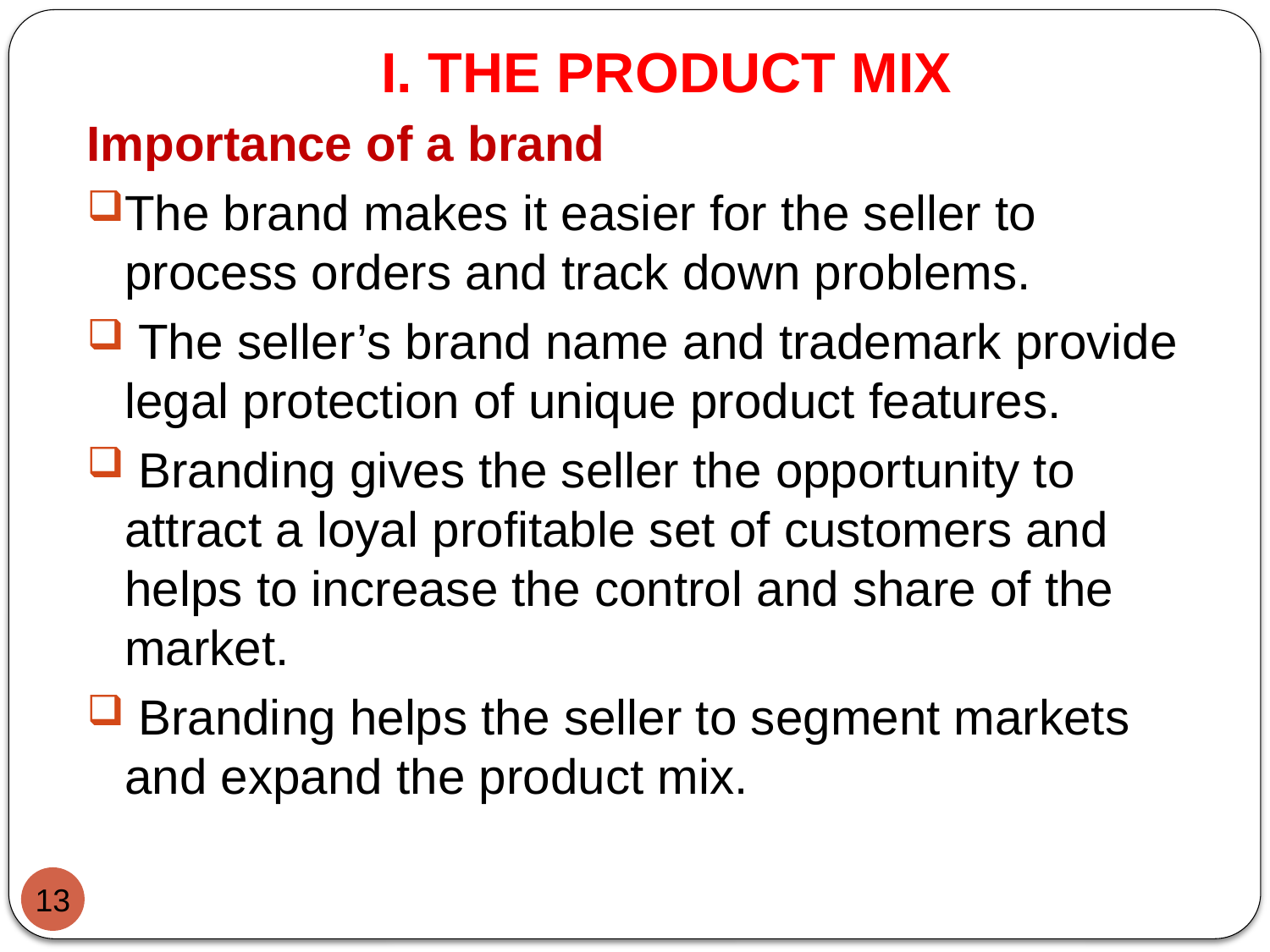

# I. THE PRODUCT MIX
Importance of a brand
The brand makes it easier for the seller to process orders and track down problems.
 The seller’s brand name and trademark provide legal protection of unique product features.
 Branding gives the seller the opportunity to attract a loyal profitable set of customers and helps to increase the control and share of the market.
 Branding helps the seller to segment markets and expand the product mix.

13